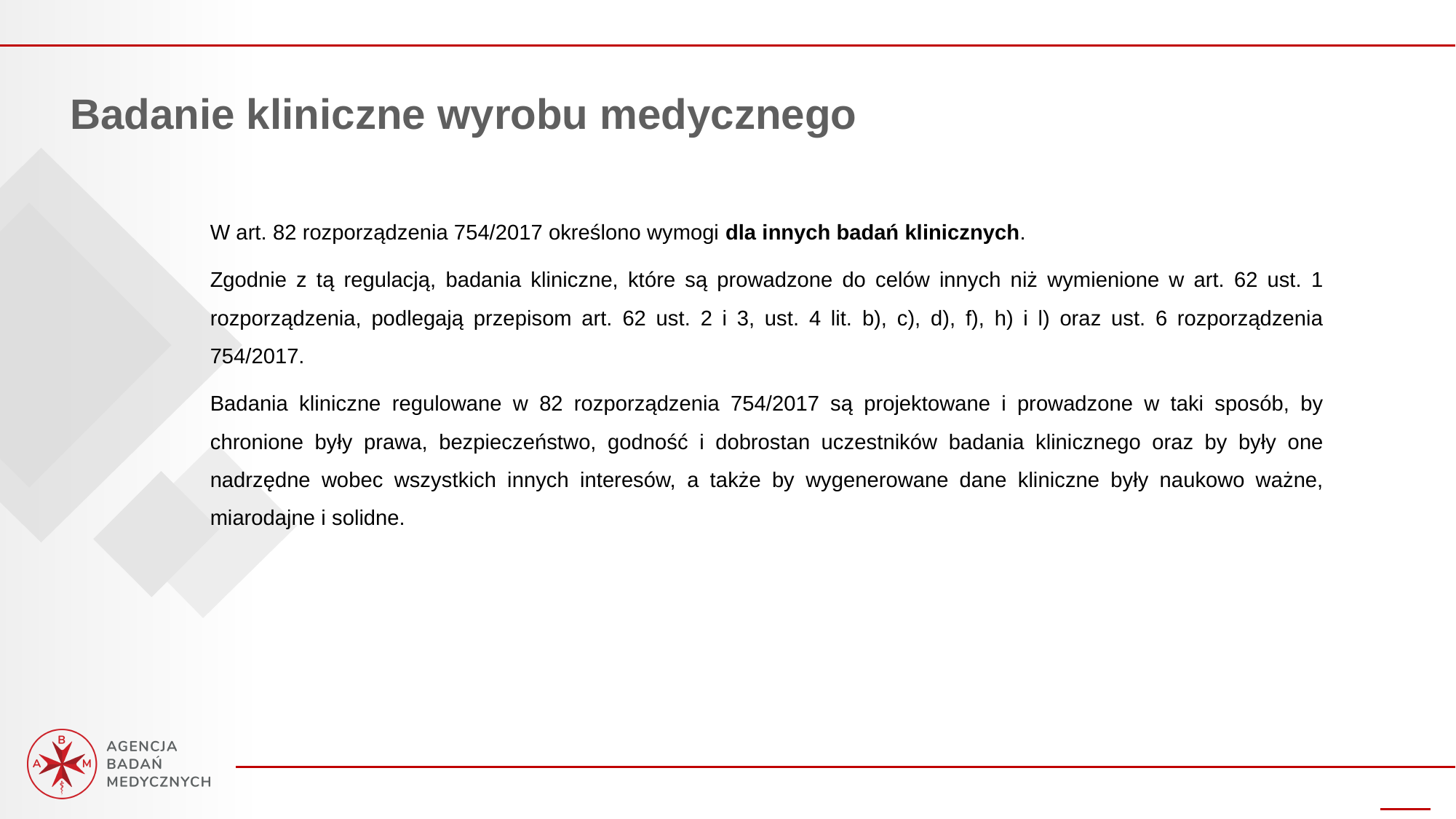

Badanie kliniczne wyrobu medycznego

W art. 82 rozporządzenia 754/2017 określono wymogi dla innych badań klinicznych.
Zgodnie z tą regulacją, badania kliniczne, które są prowadzone do celów innych niż wymienione w art. 62 ust. 1 rozporządzenia, podlegają przepisom art. 62 ust. 2 i 3, ust. 4 lit. b), c), d), f), h) i l) oraz ust. 6 rozporządzenia 754/2017.
Badania kliniczne regulowane w 82 rozporządzenia 754/2017 są projektowane i prowadzone w taki sposób, by chronione były prawa, bezpieczeństwo, godność i dobrostan uczestników badania klinicznego oraz by były one nadrzędne wobec wszystkich innych interesów, a także by wygenerowane dane kliniczne były naukowo ważne, miarodajne i solidne.